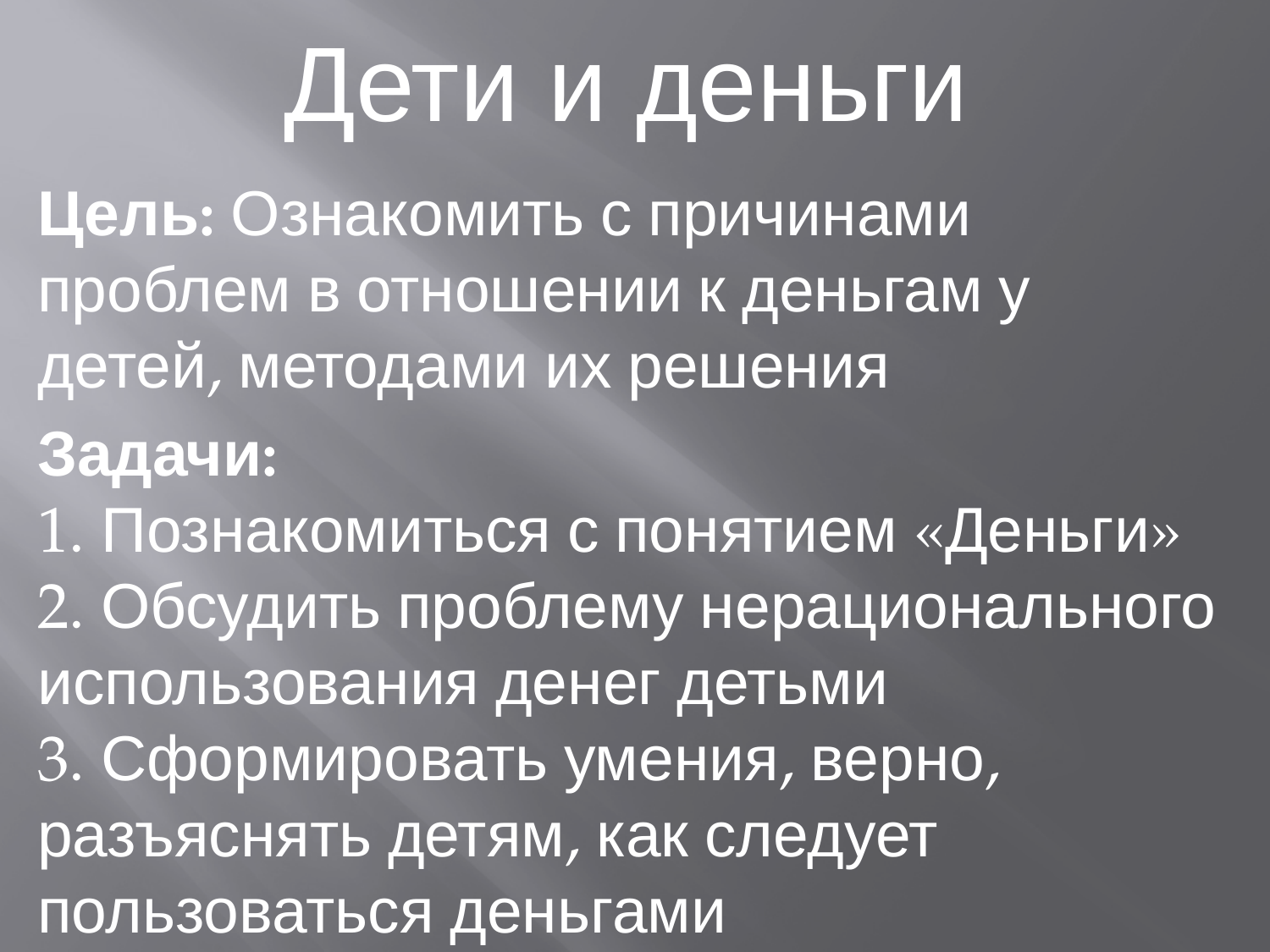

# Дети и деньги
Цель: Ознакомить с причинами проблем в отношении к деньгам у детей, методами их решения
Задачи:
1. Познакомиться с понятием «Деньги»
2. Обсудить проблему нерационального использования денег детьми
3. Сформировать умения, верно, разъяснять детям, как следует пользоваться деньгами